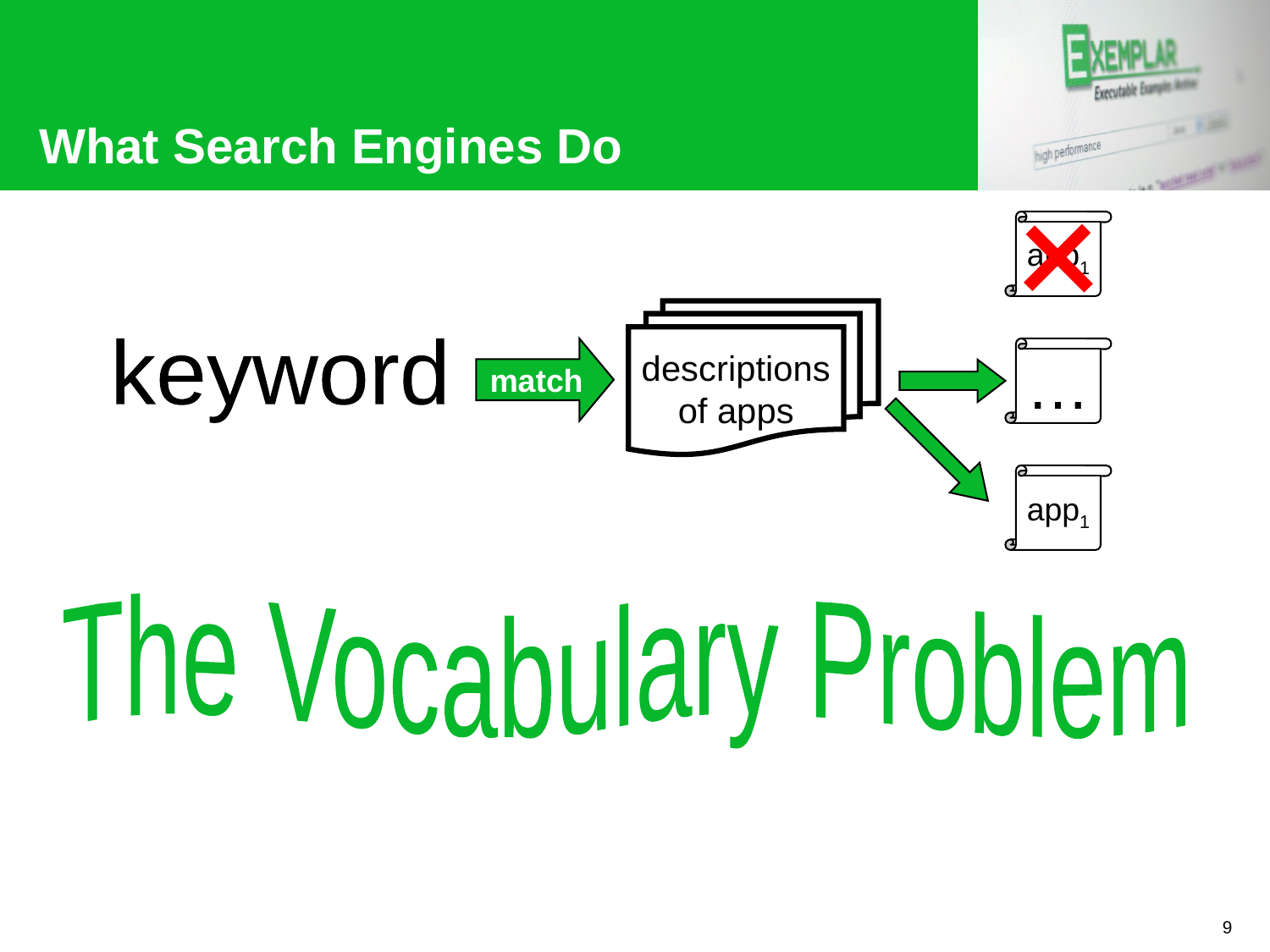

# What Search Engines Do
app1
…
app1

descriptions
of apps
keyword
match

The Vocabulary Problem
9